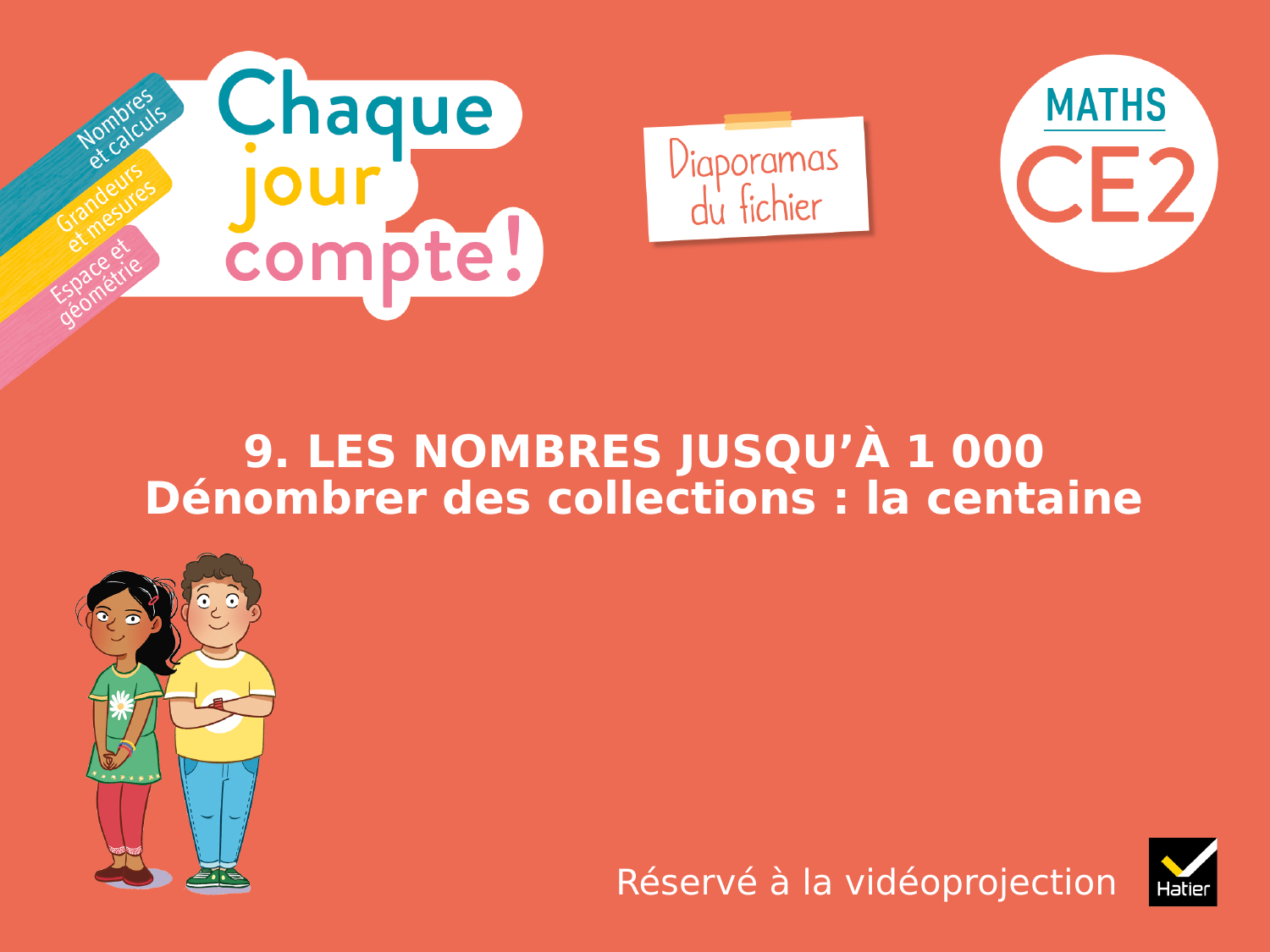

# 9. LES NOMBRES JUSQU’À 1 000 Dénombrer des collections : la centaine